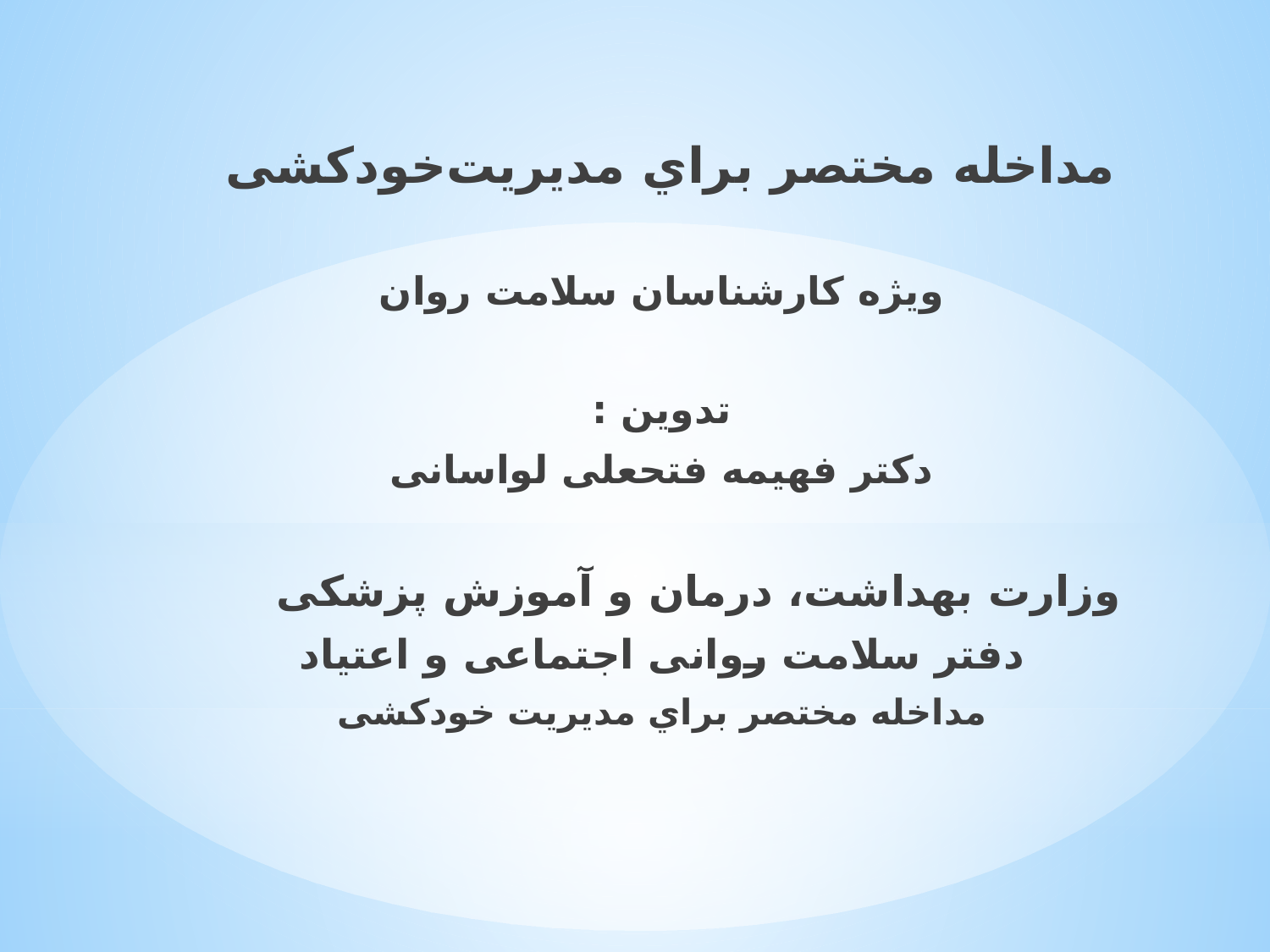

ﻣﺪاﺧﻠﻪ ﻣﺨﺘﺼﺮ ﺑﺮاي ﻣﺪﯾﺮﯾﺖﺧﻮدﮐﺸﯽ

وﯾﮋه ﮐﺎرﺷﻨﺎﺳﺎن ﺳﻼﻣﺖ روان

ﺗﺪوﯾﻦ :
دﮐﺘﺮ ﻓﻬﯿﻤﻪ ﻓﺘﺤﻌﻠﯽ ﻟﻮاﺳﺎنی

وزارت ﺑﻬﺪاﺷﺖ، درﻣﺎن و آﻣﻮزش ﭘﺰﺷﮑﯽ
دﻓﺘﺮ ﺳﻼﻣﺖ رواﻧﯽ اﺟﺘﻤﺎﻋﯽ و اﻋﺘﯿﺎد
ﻣﺪاﺧﻠﻪ ﻣﺨﺘﺼﺮ ﺑﺮاي ﻣﺪﯾﺮﯾﺖ ﺧﻮدﮐﺸﯽ